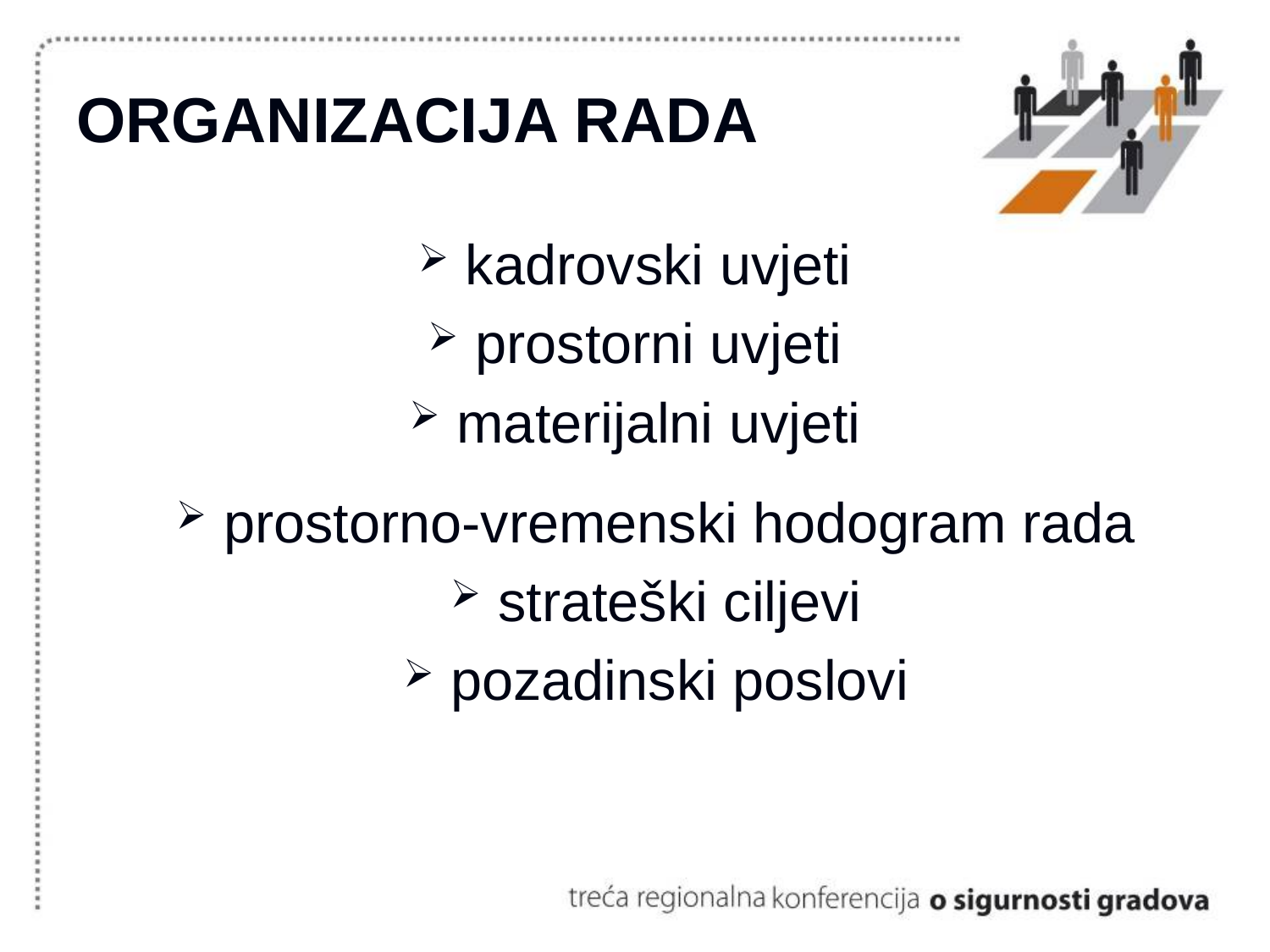

# ORGANIZACIJA RADA
kadrovski uvjeti
prostorni uvjeti
materijalni uvjeti

prostorno-vremenski hodogram rada
strateški ciljevi
pozadinski poslovi